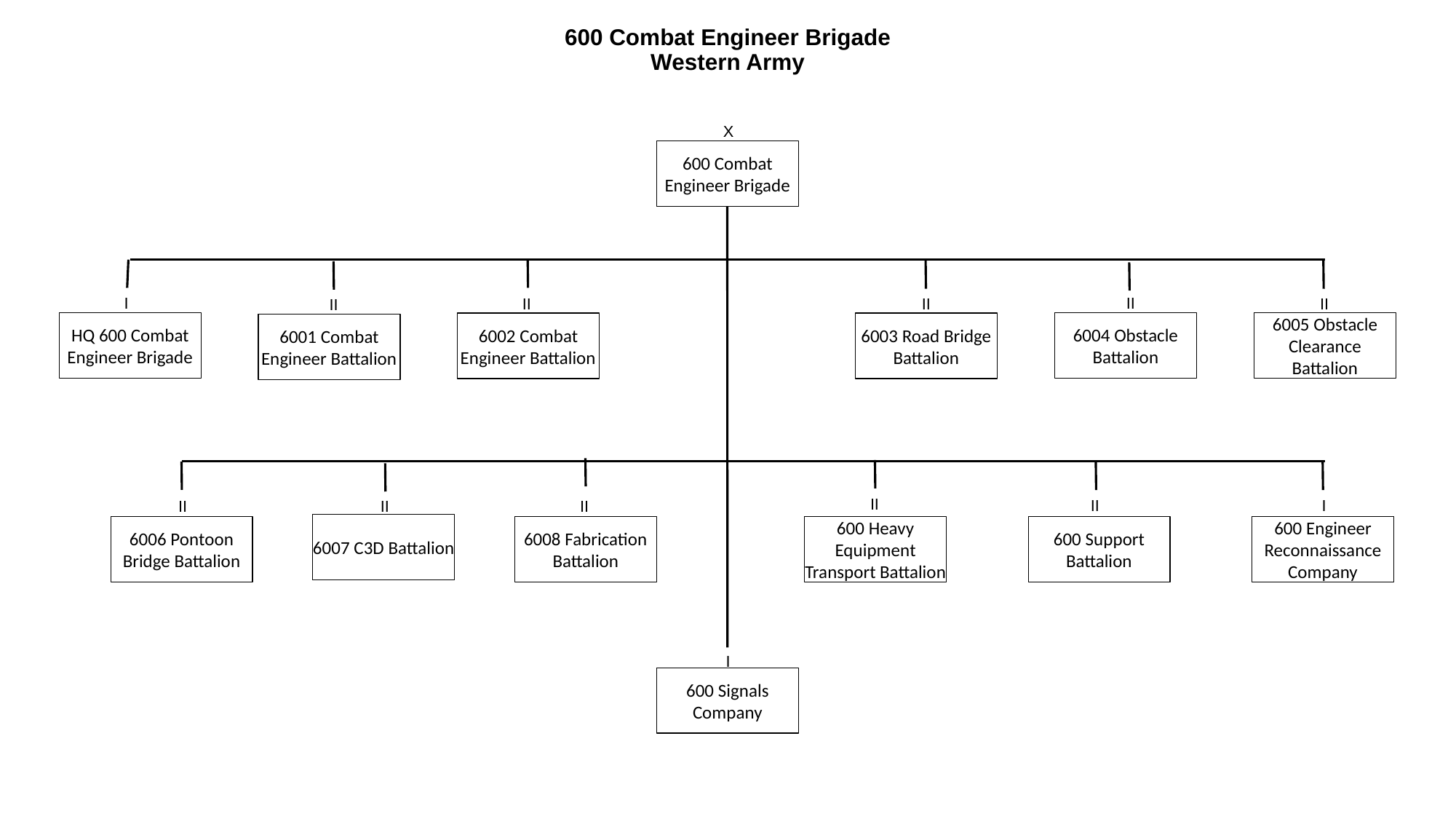

# 600 Combat Engineer Brigade Western Army
X
600 Combat Engineer Brigade
I
II
II
II
II
II
HQ 600 Combat Engineer Brigade
6004 Obstacle Battalion
6005 Obstacle Clearance Battalion
6002 Combat Engineer Battalion
6003 Road Bridge Battalion
6001 Combat Engineer Battalion
II
II
I
II
II
II
6007 C3D Battalion
6006 Pontoon Bridge Battalion
6008 Fabrication Battalion
600 Heavy Equipment Transport Battalion
600 Support Battalion
600 Engineer Reconnaissance Company
I
600 Signals Company